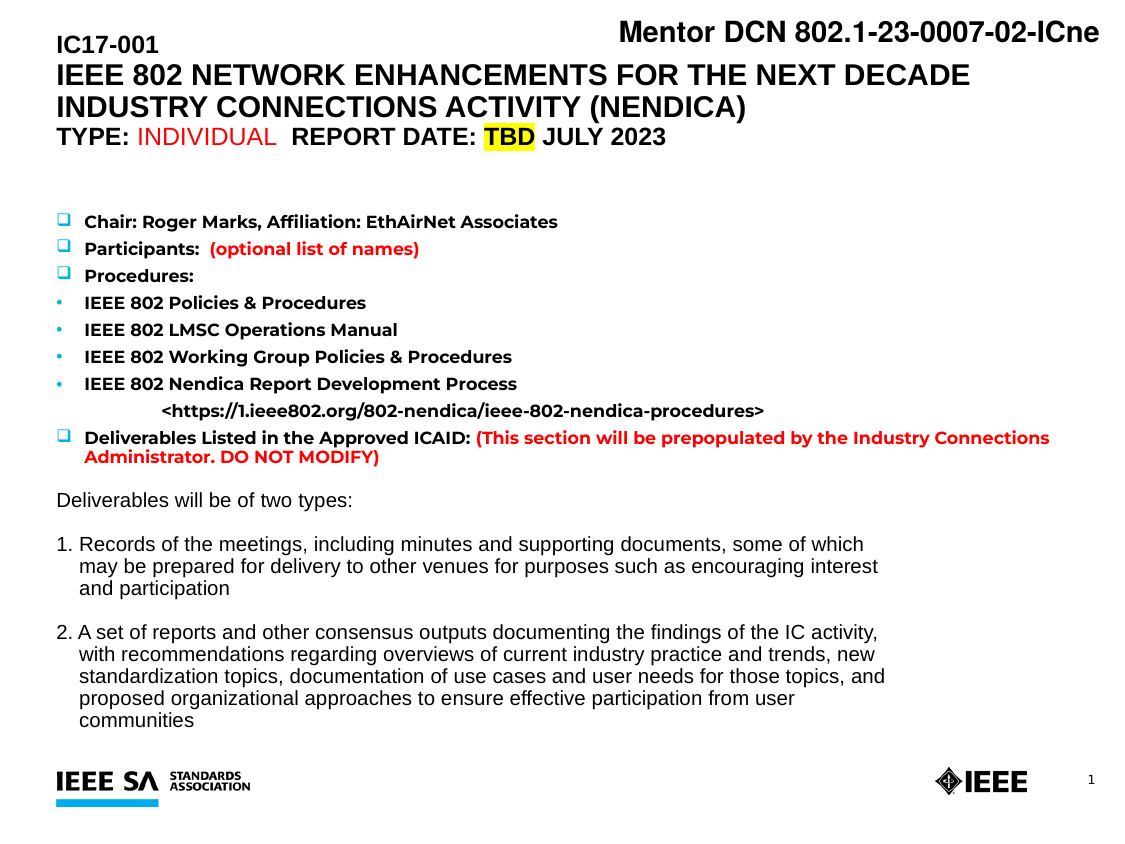

Mentor DCN 802.1-23-0007-02-ICne
# IC17-001 IEEE 802 Network Enhancements for the Next Decade Industry Connections Activity (Nendica) Type: Individual  Report Date: tbd JULY 2023
Chair: Roger Marks, Affiliation: EthAirNet Associates
Participants:  (optional list of names)
Procedures:
IEEE 802 Policies & Procedures
IEEE 802 LMSC Operations Manual
IEEE 802 Working Group Policies & Procedures
IEEE 802 Nendica Report Development Process
	<https://1.ieee802.org/802-nendica/ieee-802-nendica-procedures>
Deliverables Listed in the Approved ICAID: (This section will be prepopulated by the Industry Connections Administrator. DO NOT MODIFY)

Deliverables will be of two types:

1. Records of the meetings, including minutes and supporting documents, some of which
    may be prepared for delivery to other venues for purposes such as encouraging interest
    and participation

2. A set of reports and other consensus outputs documenting the findings of the IC activity,
    with recommendations regarding overviews of current industry practice and trends, new
    standardization topics, documentation of use cases and user needs for those topics, and
    proposed organizational approaches to ensure effective participation from user
    communities

1